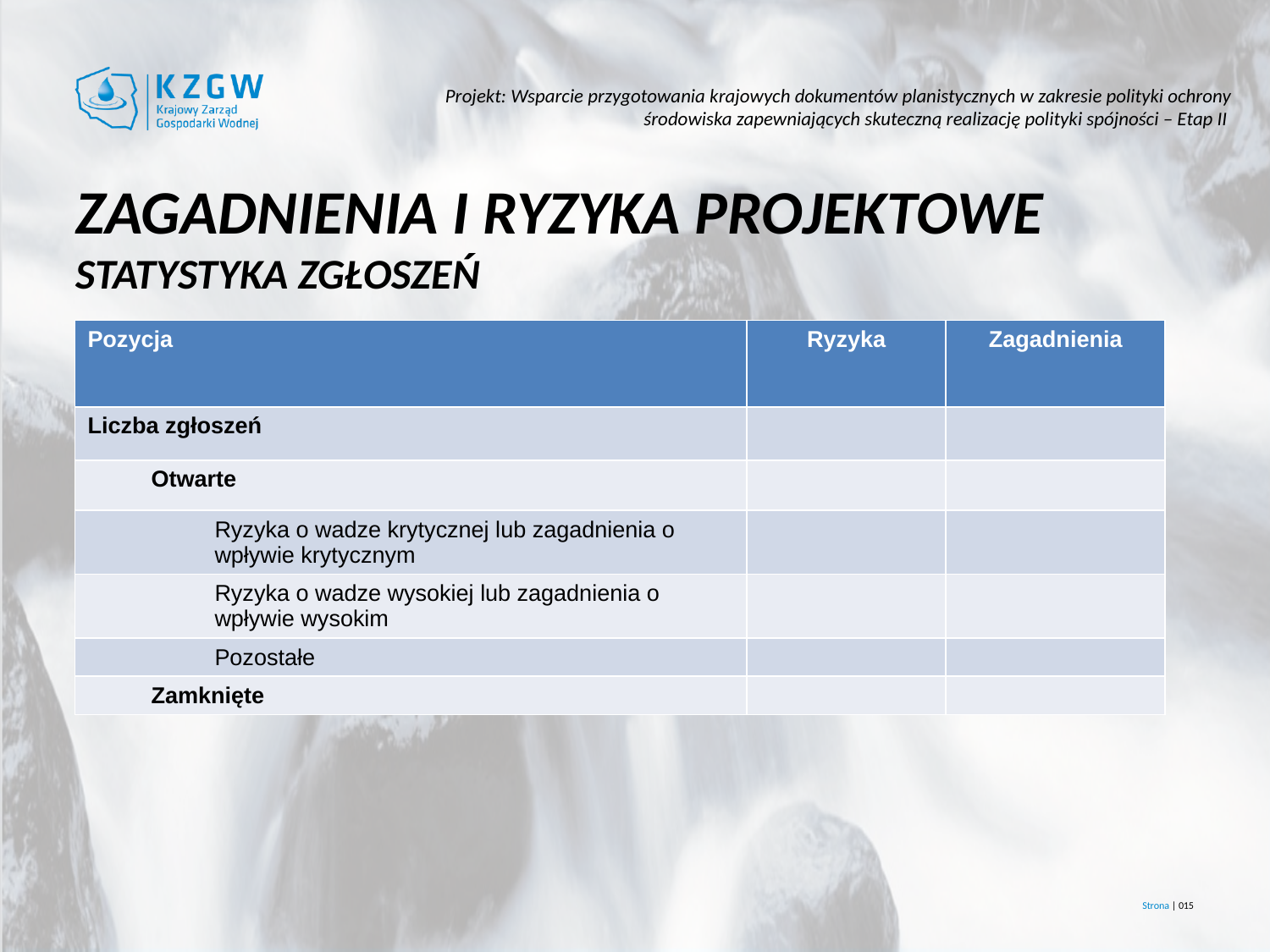

# Zagadnienia i ryzyka projektowe statystyka zgłoszeń
| Pozycja | Ryzyka | Zagadnienia |
| --- | --- | --- |
| Liczba zgłoszeń |  |  |
| Otwarte |  |  |
| Ryzyka o wadze krytycznej lub zagadnienia o wpływie krytycznym |  |  |
| Ryzyka o wadze wysokiej lub zagadnienia o wpływie wysokim |  |  |
| Pozostałe |  |  |
| Zamknięte |  |  |
Strona | 015